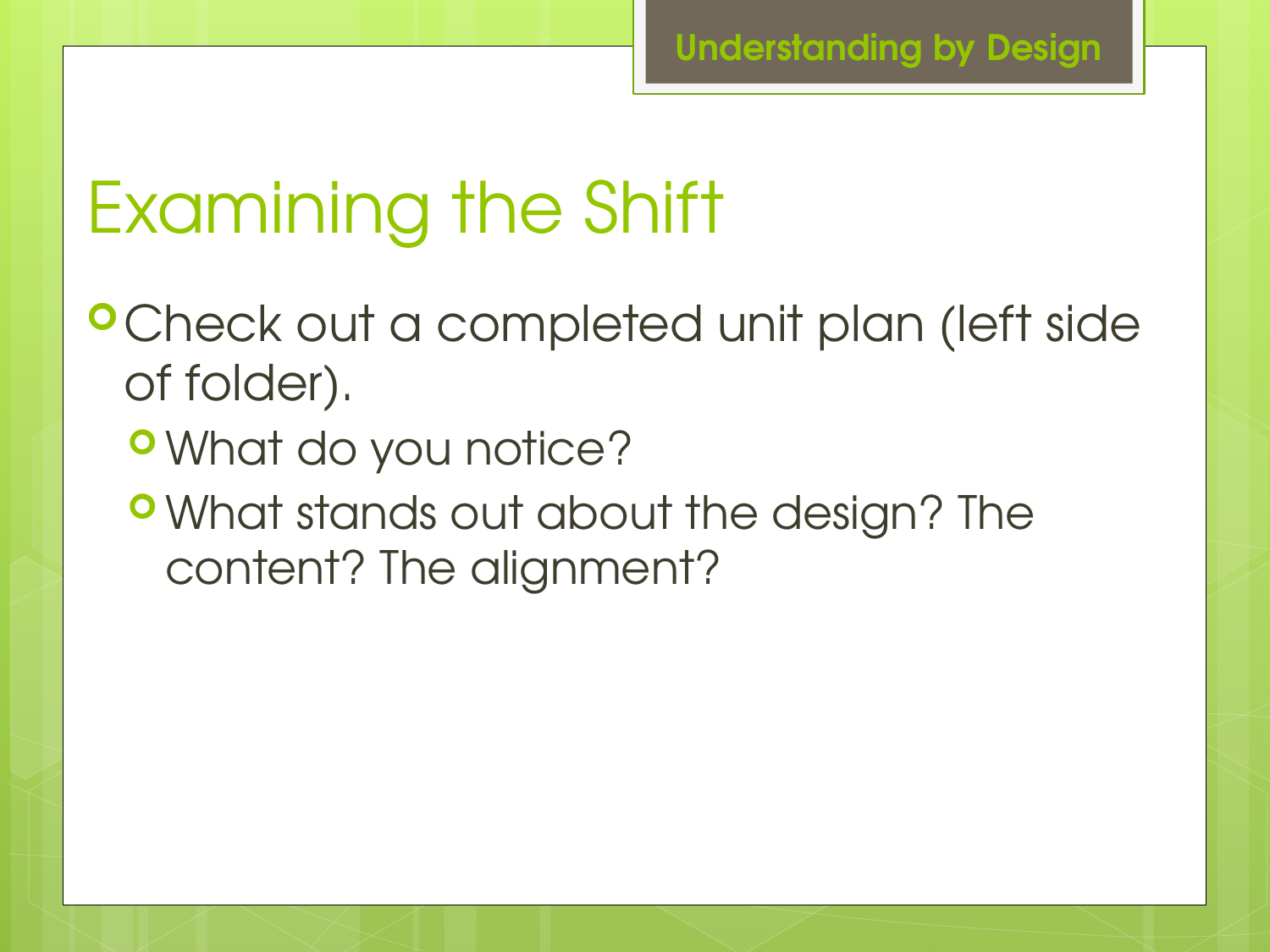

# Examining the Shift
Check out a completed unit plan (left side of folder).
What do you notice?
What stands out about the design? The content? The alignment?